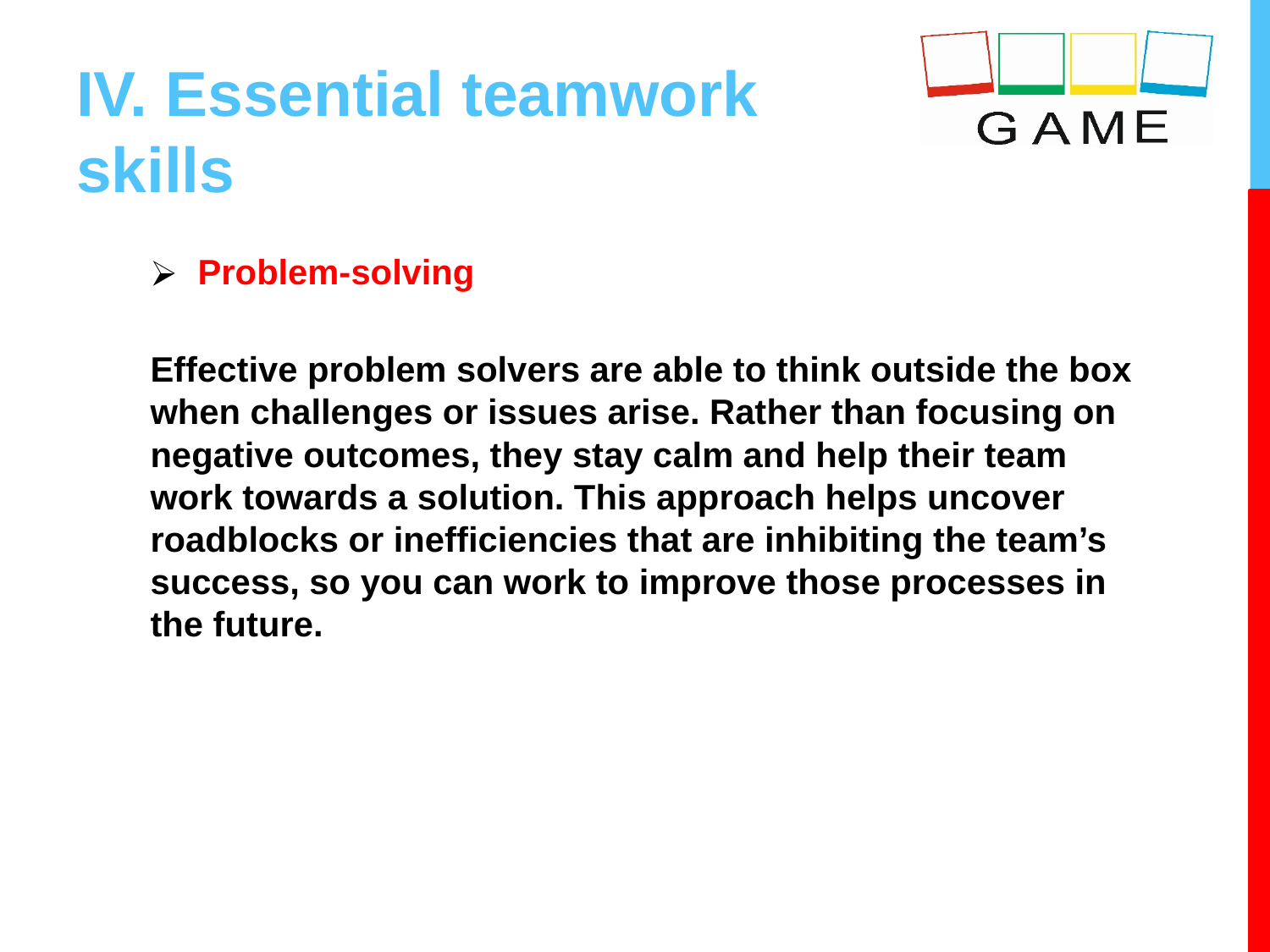

# IV. Essential teamwork skills
Problem-solving

Effective problem solvers are able to think outside the box when challenges or issues arise. Rather than focusing on negative outcomes, they stay calm and help their team work towards a solution. This approach helps uncover roadblocks or inefficiencies that are inhibiting the team’s success, so you can work to improve those processes in the future.